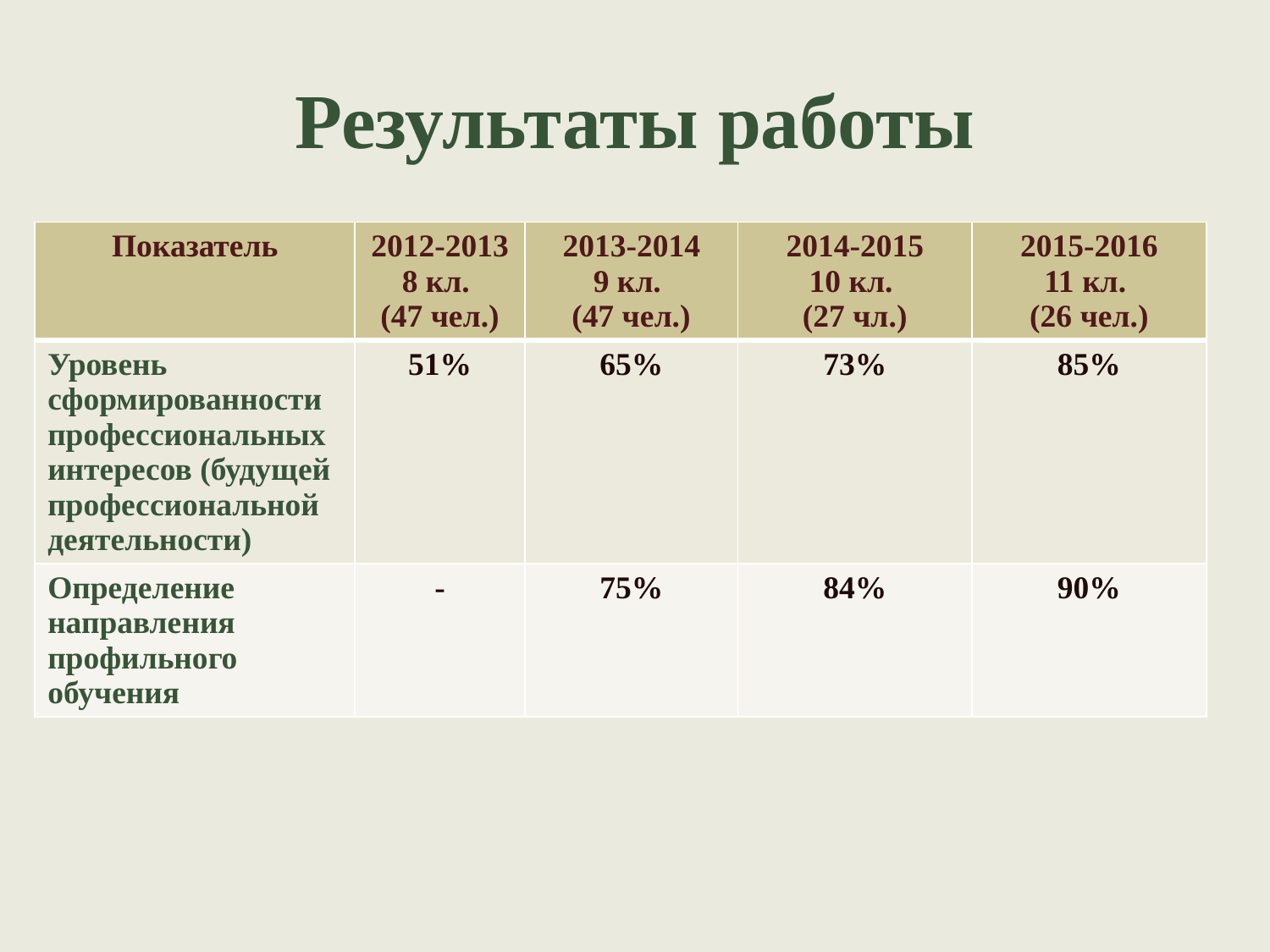

# Результаты работы
| Показатель | 2012-2013 8 кл. (47 чел.) | 2013-2014 9 кл. (47 чел.) | 2014-2015 10 кл. (27 чл.) | 2015-2016 11 кл. (26 чел.) |
| --- | --- | --- | --- | --- |
| Уровень сформированности профессиональных интересов (будущей профессиональной деятельности) | 51% | 65% | 73% | 85% |
| Определение направления профильного обучения | - | 75% | 84% | 90% |